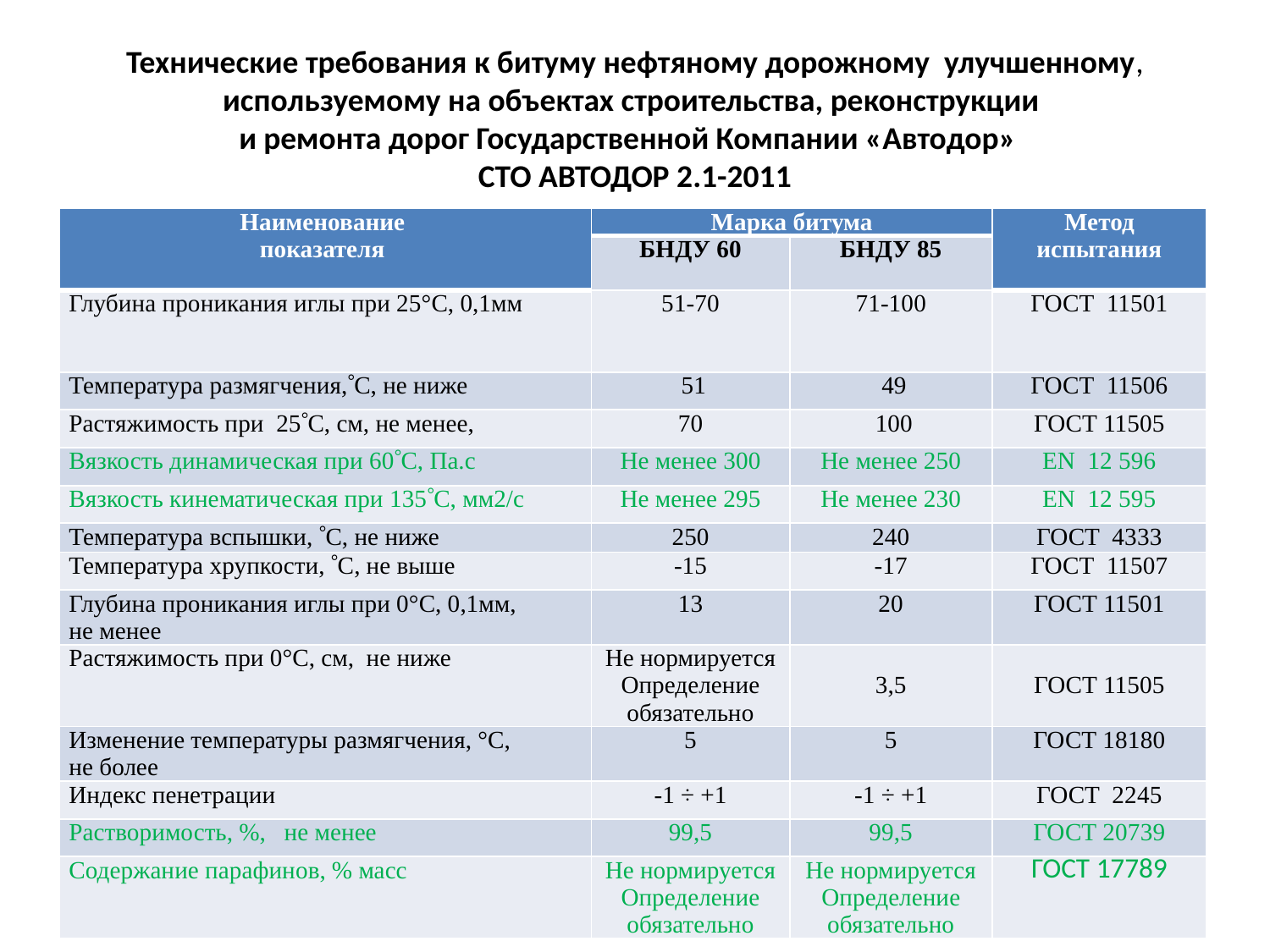

# Технические требования к битуму нефтяному дорожному  улучшенному, используемому на объектах строительства, реконструкции и ремонта дорог Государственной Компании «Автодор» СТО АВТОДОР 2.1-2011
| Наименование показателя | Марка битума |  | Метод испытания |
| --- | --- | --- | --- |
|  | БНДУ 60 | БНДУ 85 |  |
| Глубина проникания иглы при 25°С, 0,1мм | 51-70 | 71-100 | ГОСТ 11501 |
| Температура размягчения,°С, не ниже | 51 | 49 | ГОСТ 11506 |
| Растяжимость при 25°С, см, не менее, | 70 | 100 | ГОСТ 11505 |
| Вязкость динамическая при 60°С, Па.с | Не менее 300 | Не менее 250 | EN 12 596 |
| Вязкость кинематическая при 135°С, мм2/с | Не менее 295 | Не менее 230 | EN 12 595 |
| Температура вспышки, °С, не ниже | 250 | 240 | ГОСТ 4333 |
| Температура хрупкости, °С, не выше | -15 | -17 | ГОСТ 11507 |
| Глубина проникания иглы при 0°С, 0,1мм, не менее | 13 | 20 | ГОСТ 11501 |
| Растяжимость при 0°С, см, не ниже | Не нормируется Определение обязательно | 3,5 | ГОСТ 11505 |
| Изменение температуры размягчения, °С, не более | 5 | 5 | ГОСТ 18180 |
| Индекс пенетрации | -1 ÷ +1 | -1 ÷ +1 | ГОСТ 2245 |
| Растворимость, %, не менее | 99,5 | 99,5 | ГОСТ 20739 |
| Содержание парафинов, % масс | Не нормируется Определение обязательно | Не нормируется Определение обязательно | ГОСТ 17789 |